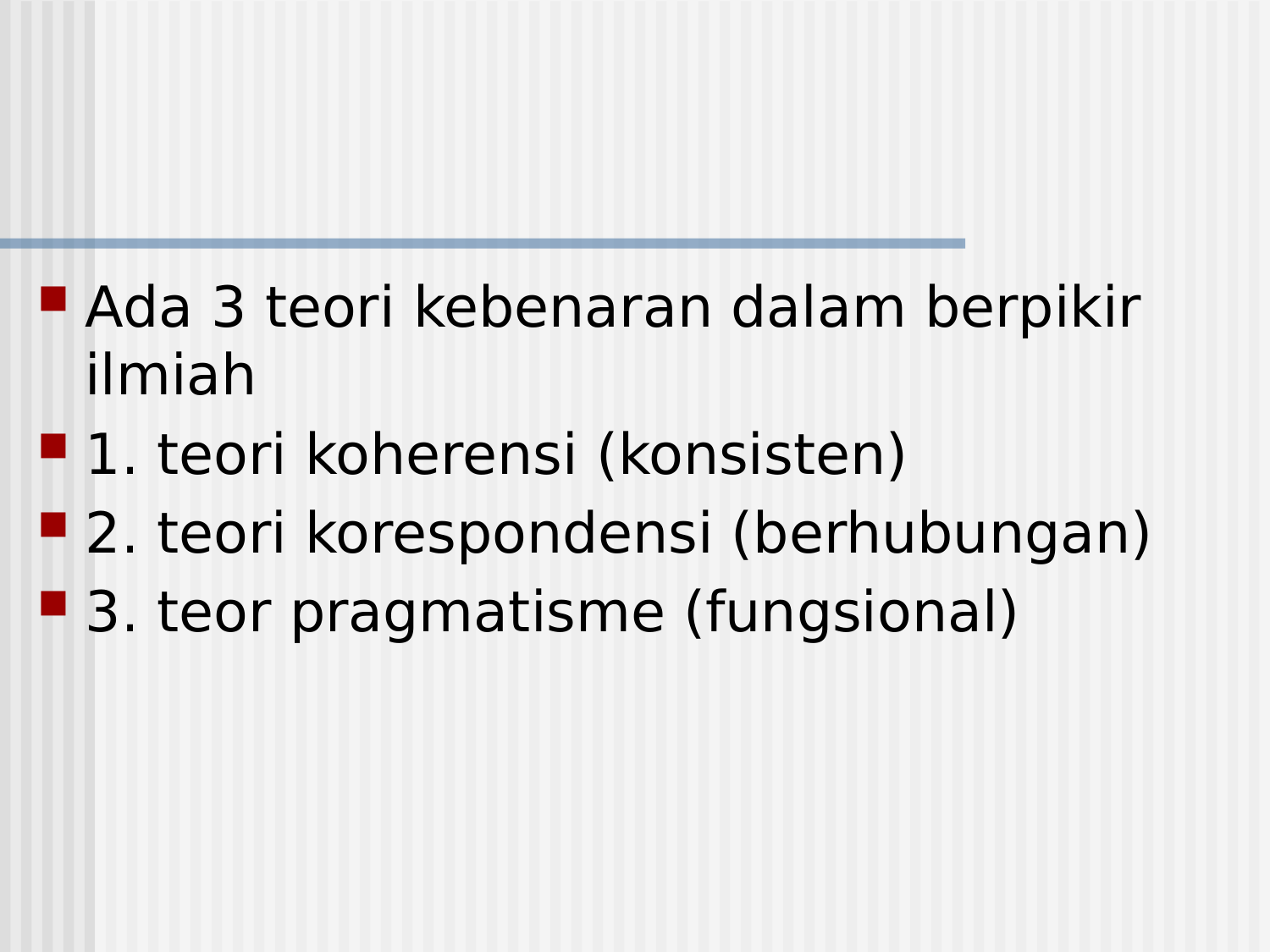

Ada 3 teori kebenaran dalam berpikir ilmiah
1. teori koherensi (konsisten)
2. teori korespondensi (berhubungan)
3. teor pragmatisme (fungsional)